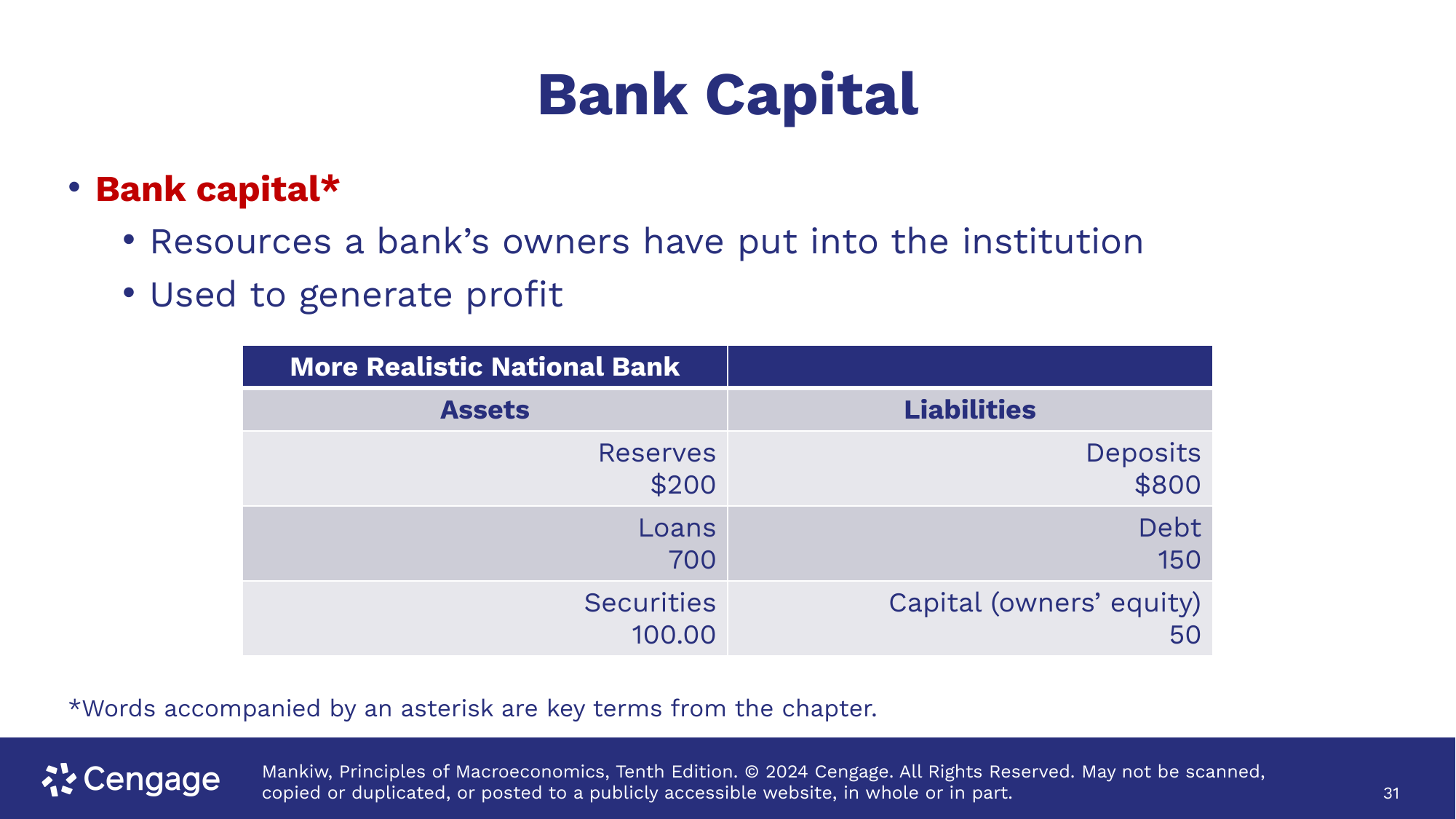

# Bank Capital
Bank capital*
Resources a bank’s owners have put into the institution
Used to generate profit
| More Realistic National Bank |  |
| --- | --- |
| Assets | Liabilities |
| Reserves $200 | Deposits $800 |
| Loans 700 | Debt 150 |
| Securities 100.00 | Capital (owners’ equity) 50 |
*Words accompanied by an asterisk are key terms from the chapter.